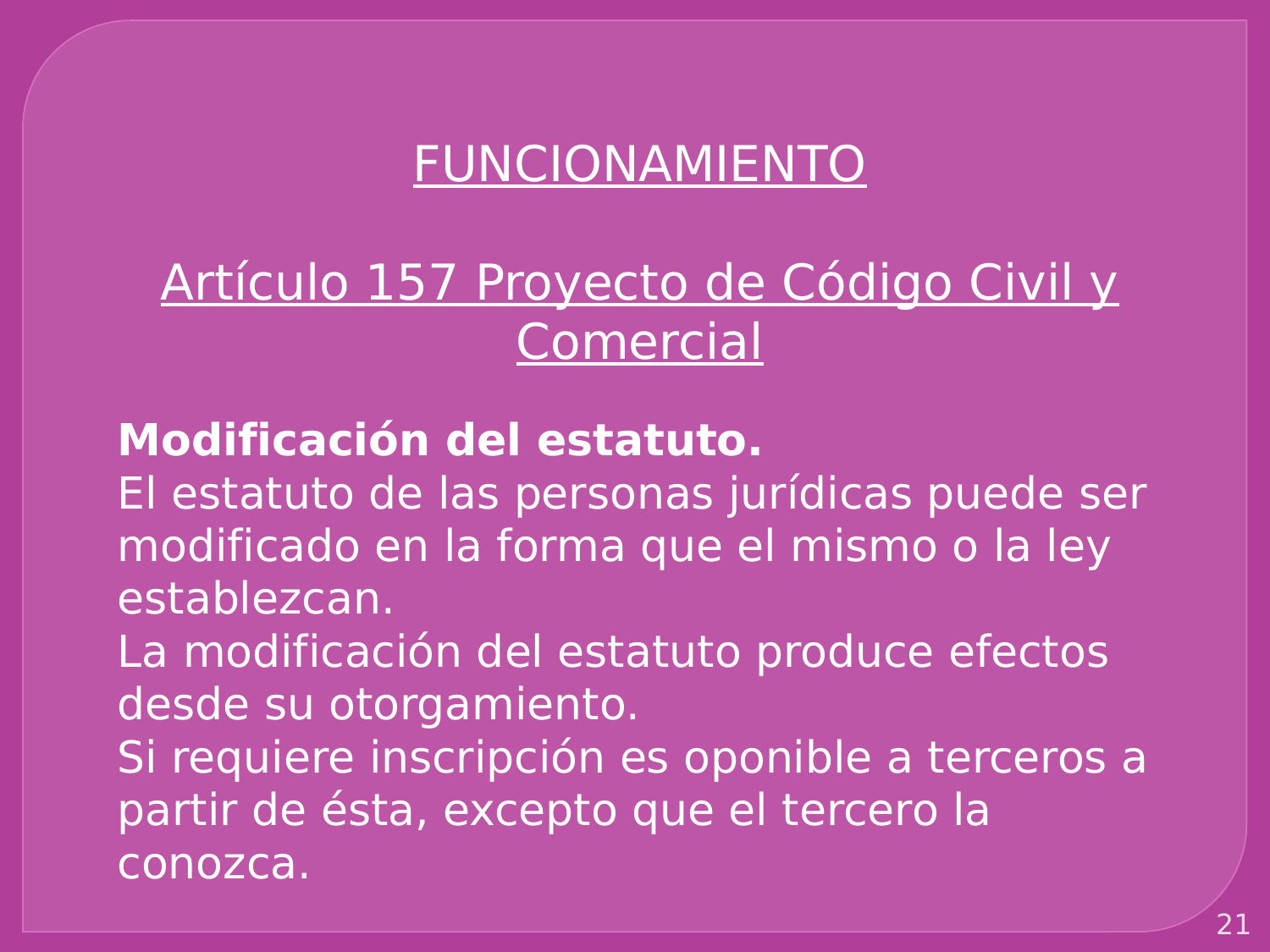

FUNCIONAMIENTO

Artículo 157 Proyecto de Código Civil y Comercial

Modificación del estatuto.
El estatuto de las personas jurídicas puede ser modificado en la forma que el mismo o la ley establezcan.
La modificación del estatuto produce efectos desde su otorgamiento.
Si requiere inscripción es oponible a terceros a partir de ésta, excepto que el tercero la conozca.
21